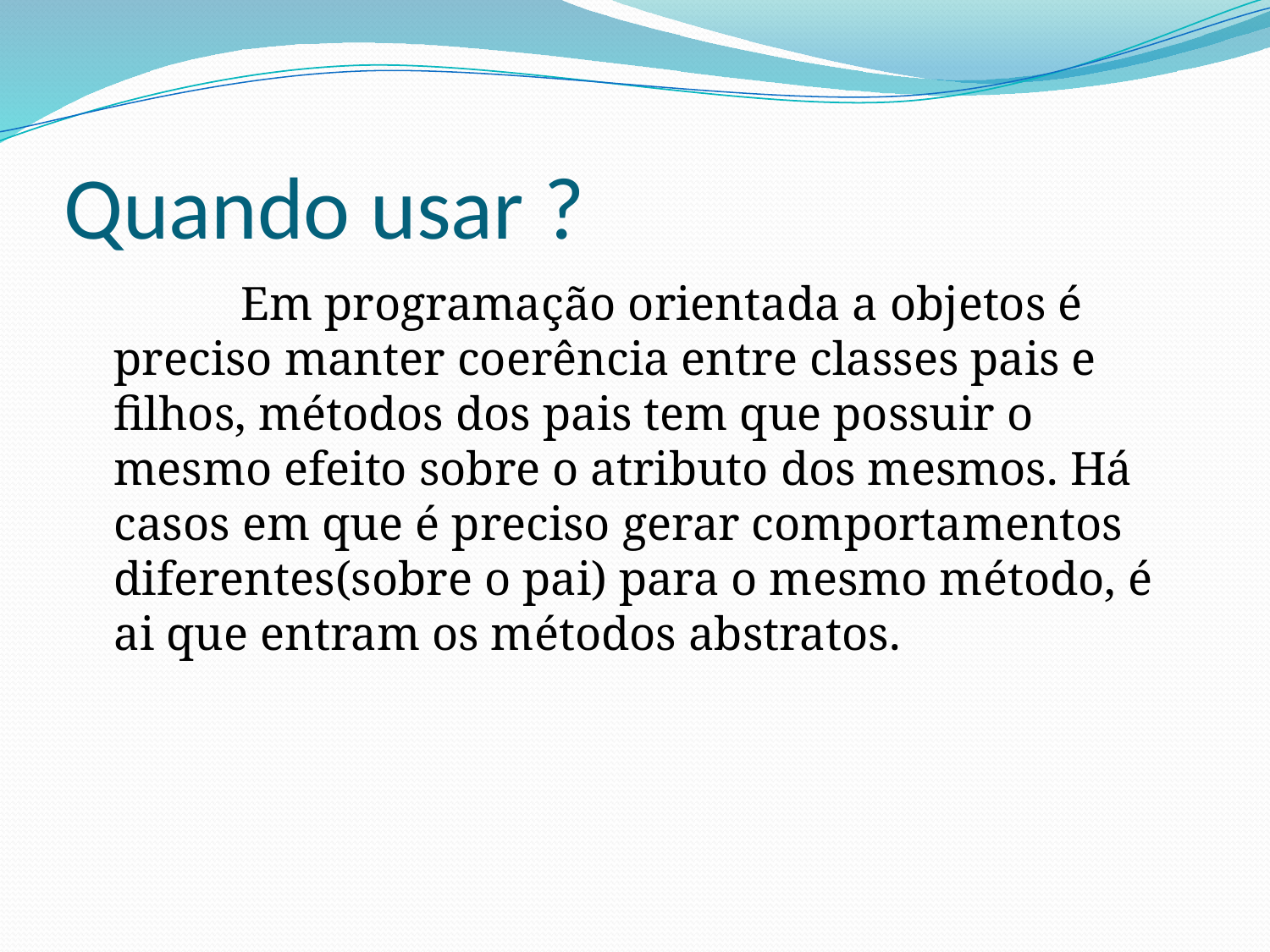

# Quando usar ?
		Em programação orientada a objetos é preciso manter coerência entre classes pais e filhos, métodos dos pais tem que possuir o mesmo efeito sobre o atributo dos mesmos. Há casos em que é preciso gerar comportamentos diferentes(sobre o pai) para o mesmo método, é ai que entram os métodos abstratos.